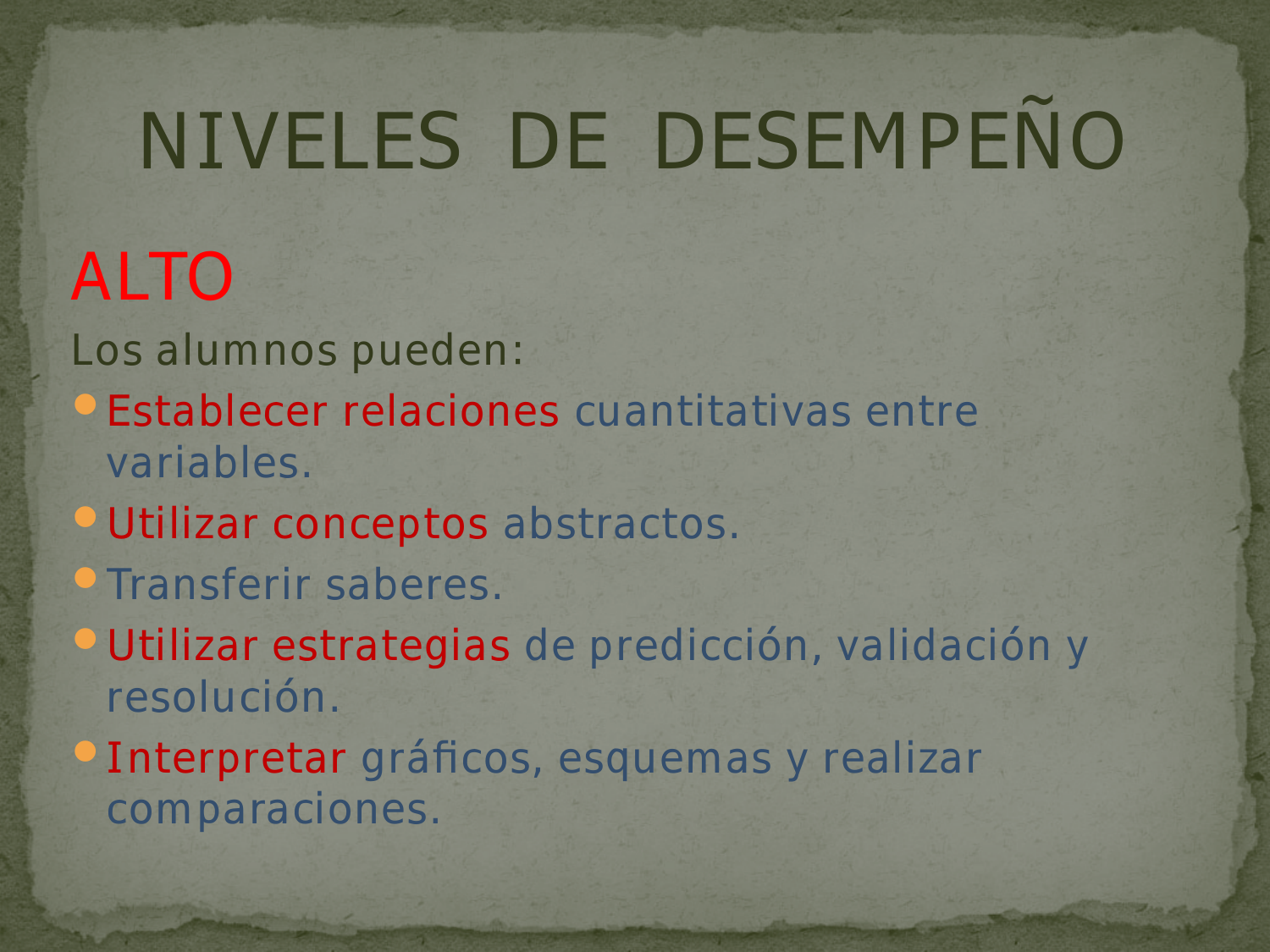

# NIVELES  DE  DESEMPEÑO
ALTO
Los alumnos pueden:
Establecer relaciones cuantitativas entre variables.
Utilizar conceptos abstractos.
Transferir saberes.
Utilizar estrategias de predicción, validación y resolución.
Interpretar gráficos, esquemas y realizar comparaciones.